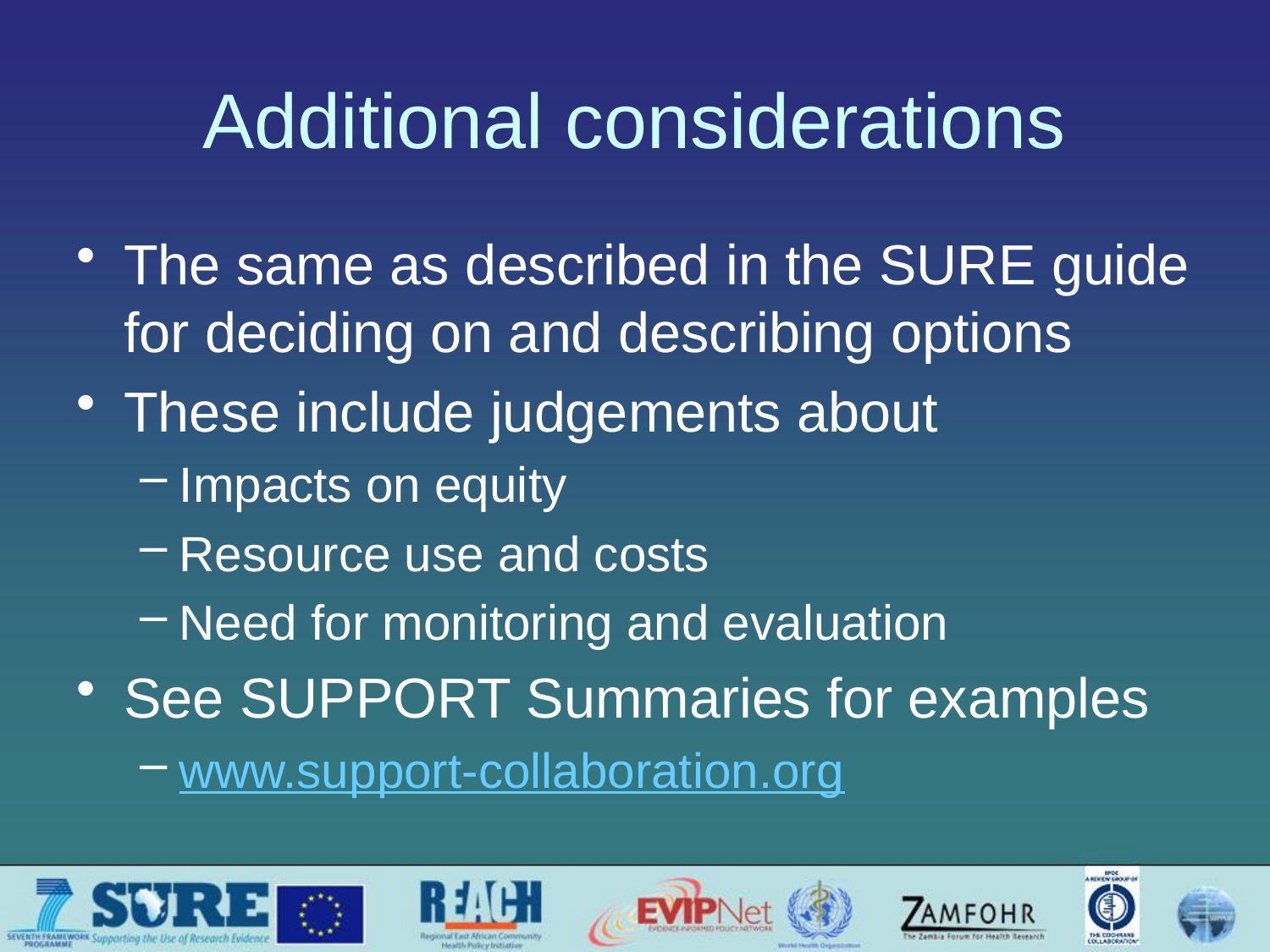

# Additional considerations
The same as described in the SURE guide for deciding on and describing options
These include judgements about
Impacts on equity
Resource use and costs
Need for monitoring and evaluation
See SUPPORT Summaries for examples
www.support-collaboration.org